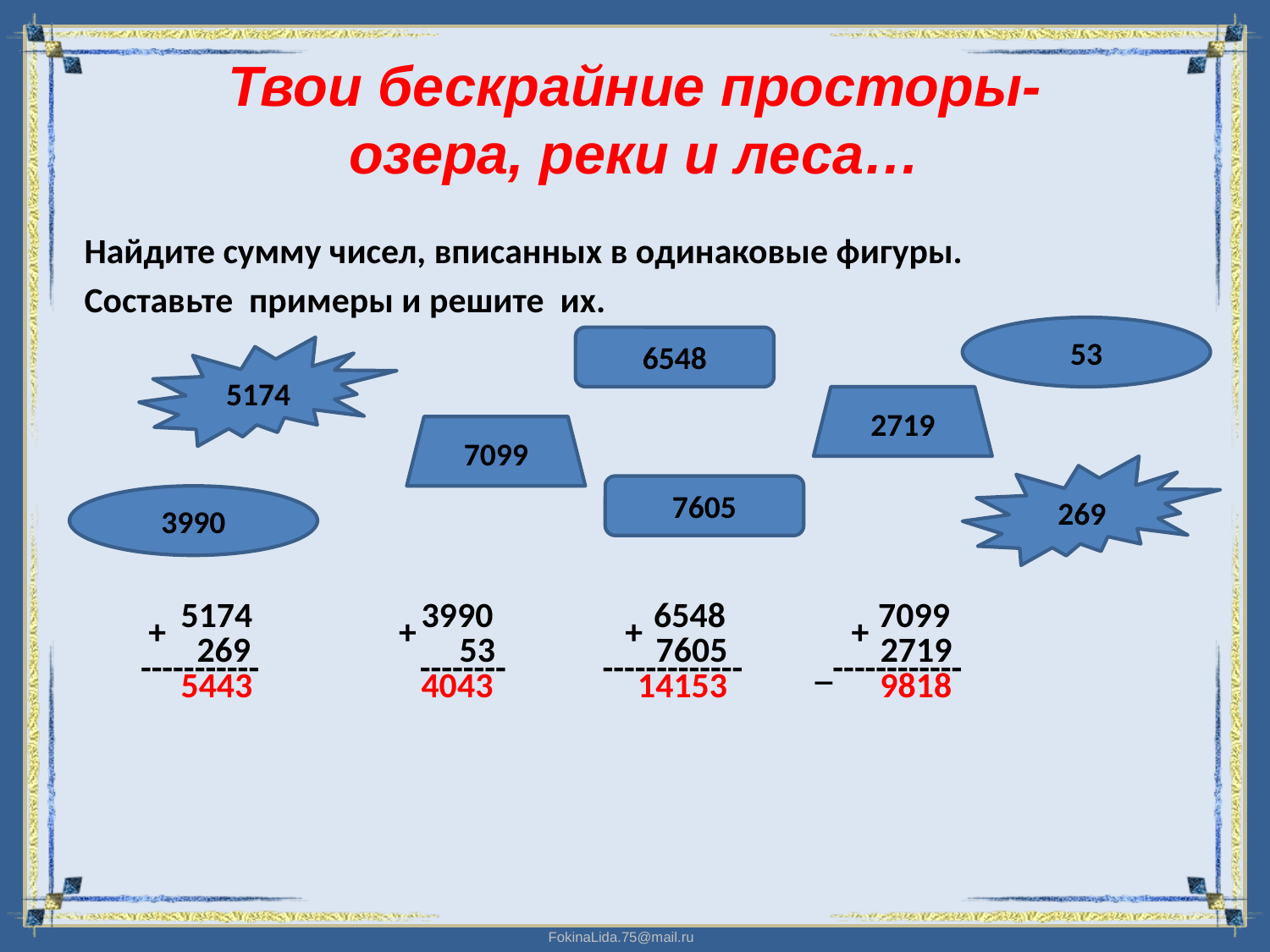

# Твои бескрайние просторы- озера, реки и леса…
 Найдите сумму чисел, вписанных в одинаковые фигуры.
 Составьте  примеры и решите  их.

             5174                     3990                    6548                   7099
         +                             +                          +                          +
               269                          53                    7605                   2719
        -----------                    --------            -------------         _------------
             5443                     4043                  14153                   9818
53
6548
5174
2719
7099
269
7605
3990